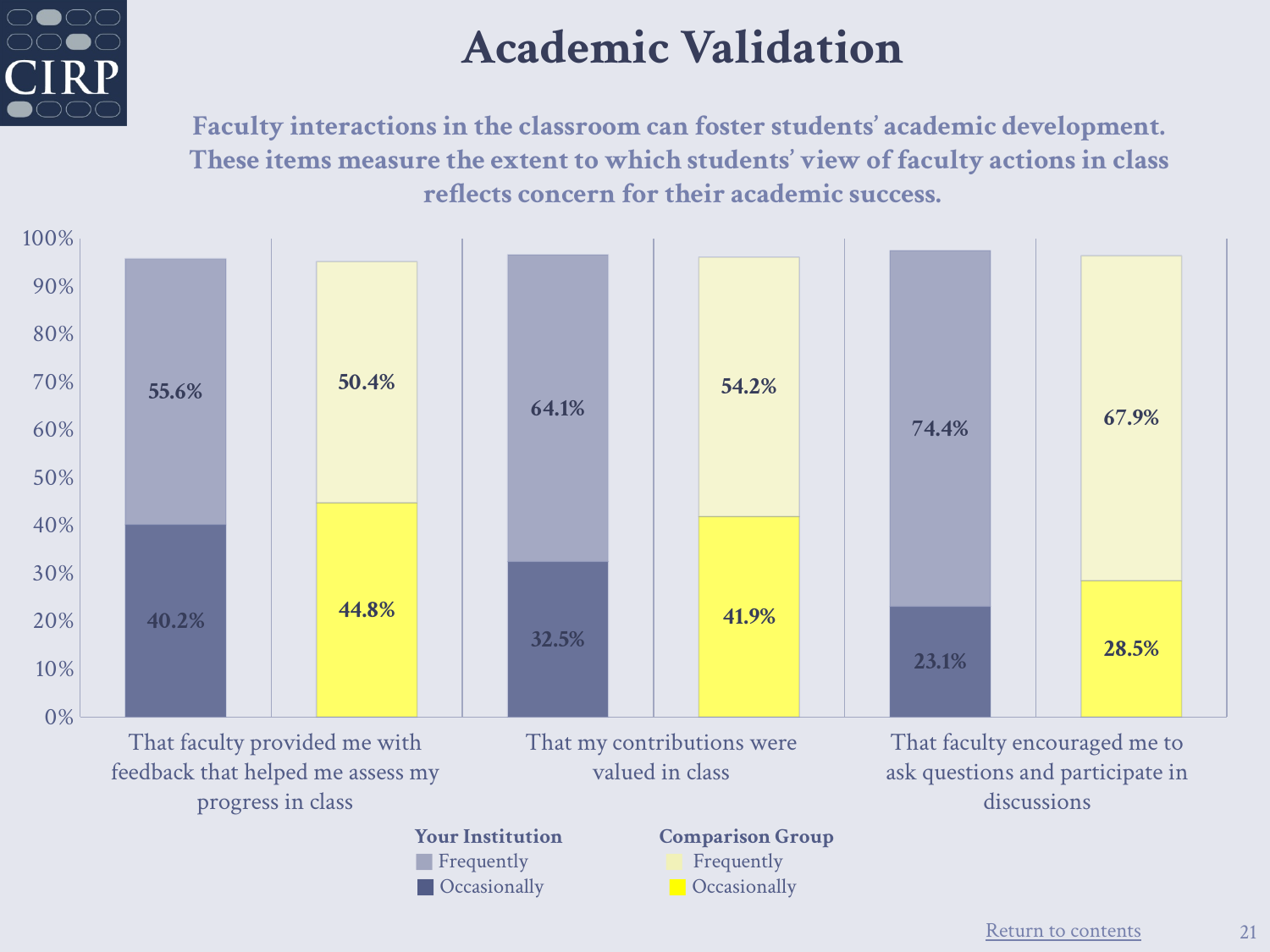

# Academic Validation Faculty interactions in the classroom can foster students’ academic development. These items measure the extent to which students’ view of faculty actions in class reflects concern for their academic success.

### Chart

| Category | Occasionally | Frequently |
|---|---|---|
| That faculty provided me with feedback that helped me assess my progress in class | 0.402 | 0.556 |
| That faculty provided me with feedback that helped me assess my progress in class | 0.448 | 0.504 |
| That my contributions were valued in class | 0.325 | 0.641 |
| That my contributions were valued in class | 0.419 | 0.542 |
| That faculty encouraged me to ask questions and participate in discussions | 0.231 | 0.744 |
| That faculty encouraged me to ask questions and participate in discussions | 0.285 | 0.679 |
That faculty provided me with feedback that helped me assess my progress in class
That my contributions were valued in class
That faculty encouraged me to ask questions and participate in discussions
Your Institution
■ Frequently
■ Occasionally

Comparison Group
■  Frequently
■ Occasionally

21